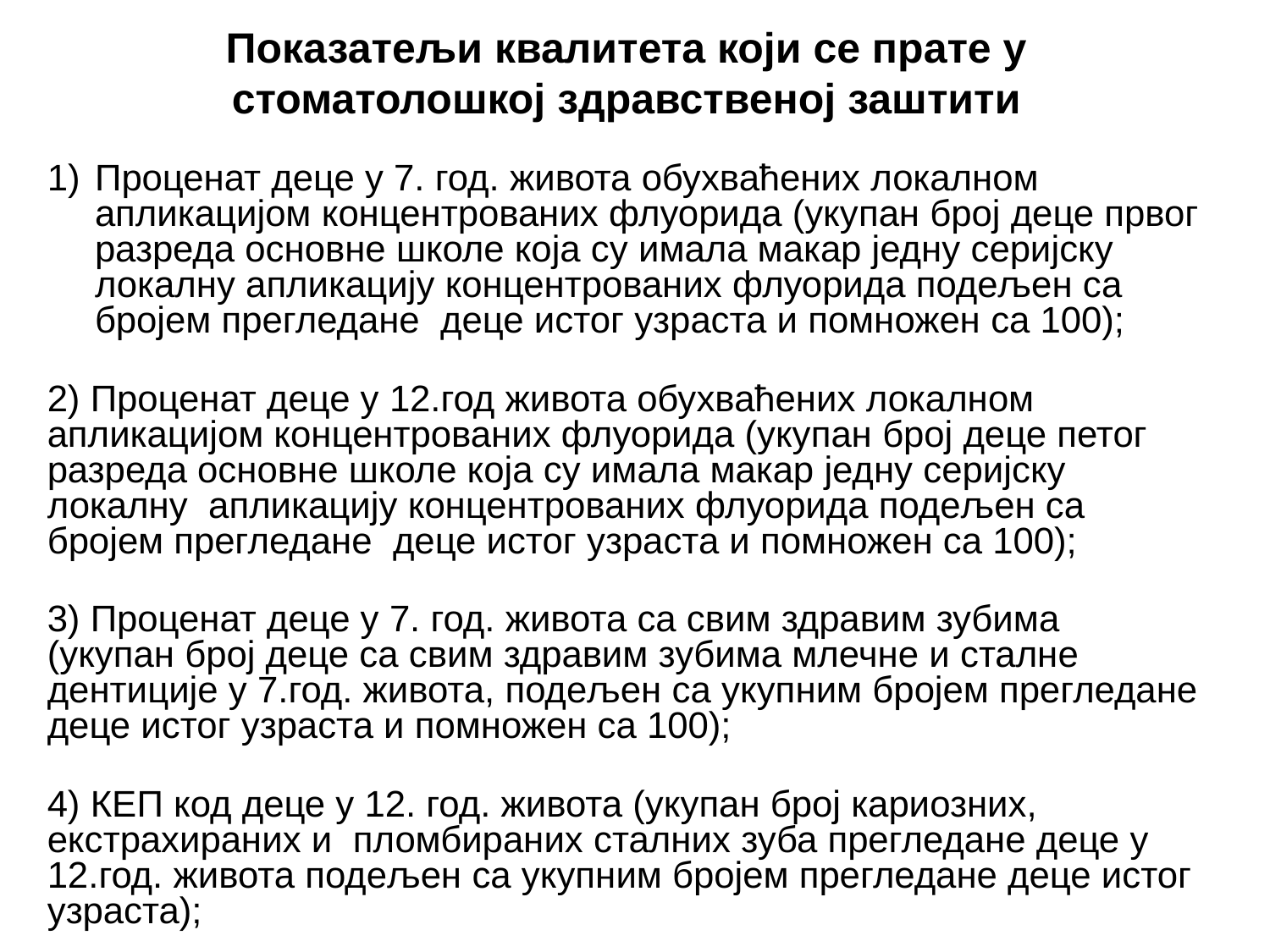

# Показатељи квалитета који се прате у стоматолошкој здравственој заштити
Проценат деце у 7. год. живота обухваћених локалном
апликацијом концентрованих флуорида (укупан број деце првог  разреда основне школе која су имала макар једну серијску локалну апликацију концентрованих флуорида подељен са бројем прегледане  деце истог узраста и помножен са 100);
2) Проценат деце у 12.год живота обухваћених локалном
апликацијом концентрованих флуорида (укупан број деце петог  разреда основне школе која су имала макар једну серијску локалну  апликацију концентрованих флуорида подељен са бројем прегледане  деце истог узраста и помножен са 100);
3) Проценат деце у 7. год. живота са свим здравим зубима
(укупан број деце са свим здравим зубима млечне и сталне
дентиције у 7.год. живота, подељен са укупним бројем прегледане деце истог узраста и помножен са 100);
4) КЕП код деце у 12. год. живота (укупан број кариозних, екстрахираних и  пломбираних сталних зуба прегледане деце у 12.год. живота подељен са укупним бројем прегледане деце истог узраста);